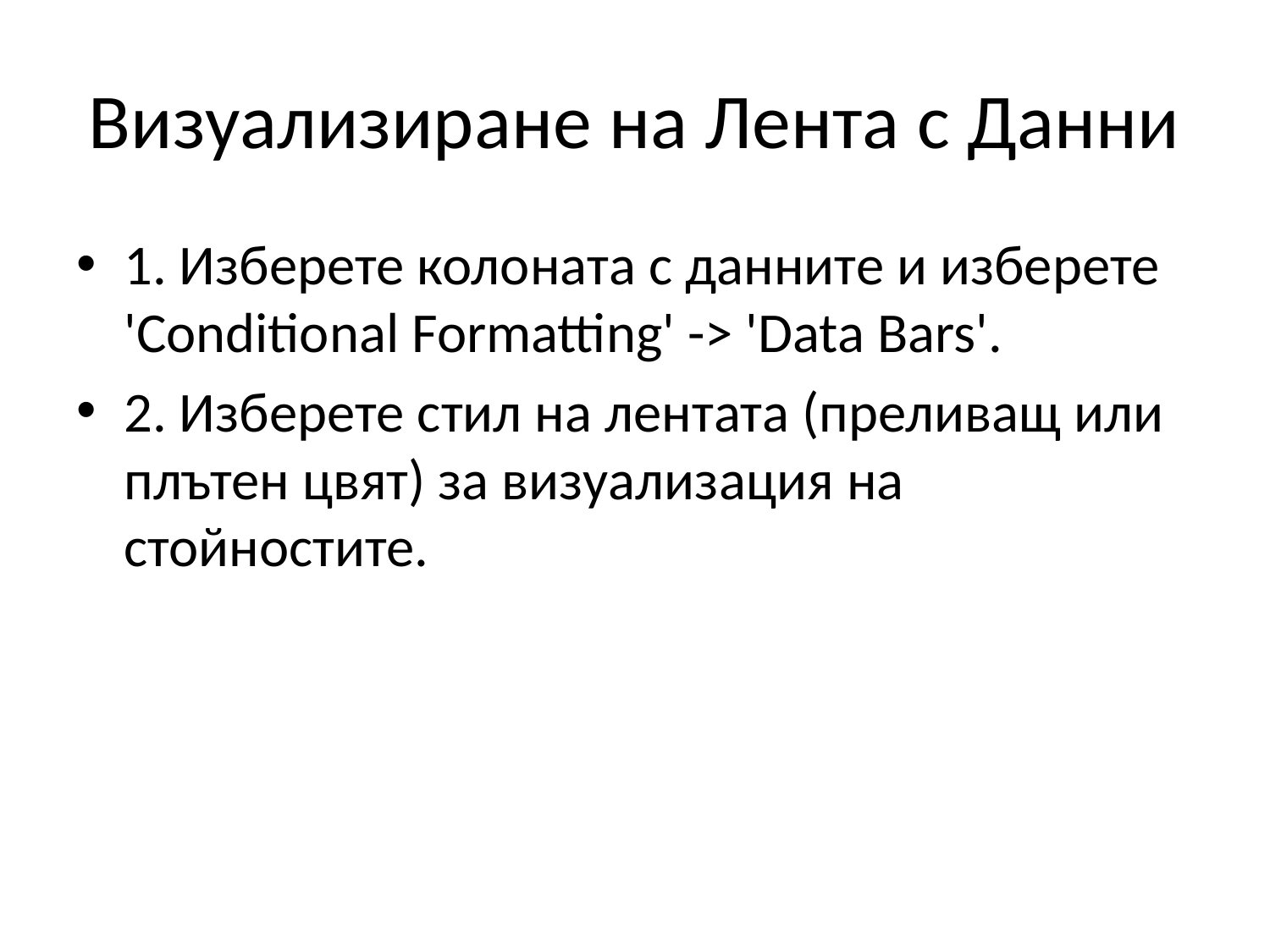

# Визуализиране на Лента с Данни
1. Изберете колоната с данните и изберете 'Conditional Formatting' -> 'Data Bars'.
2. Изберете стил на лентата (преливащ или плътен цвят) за визуализация на стойностите.